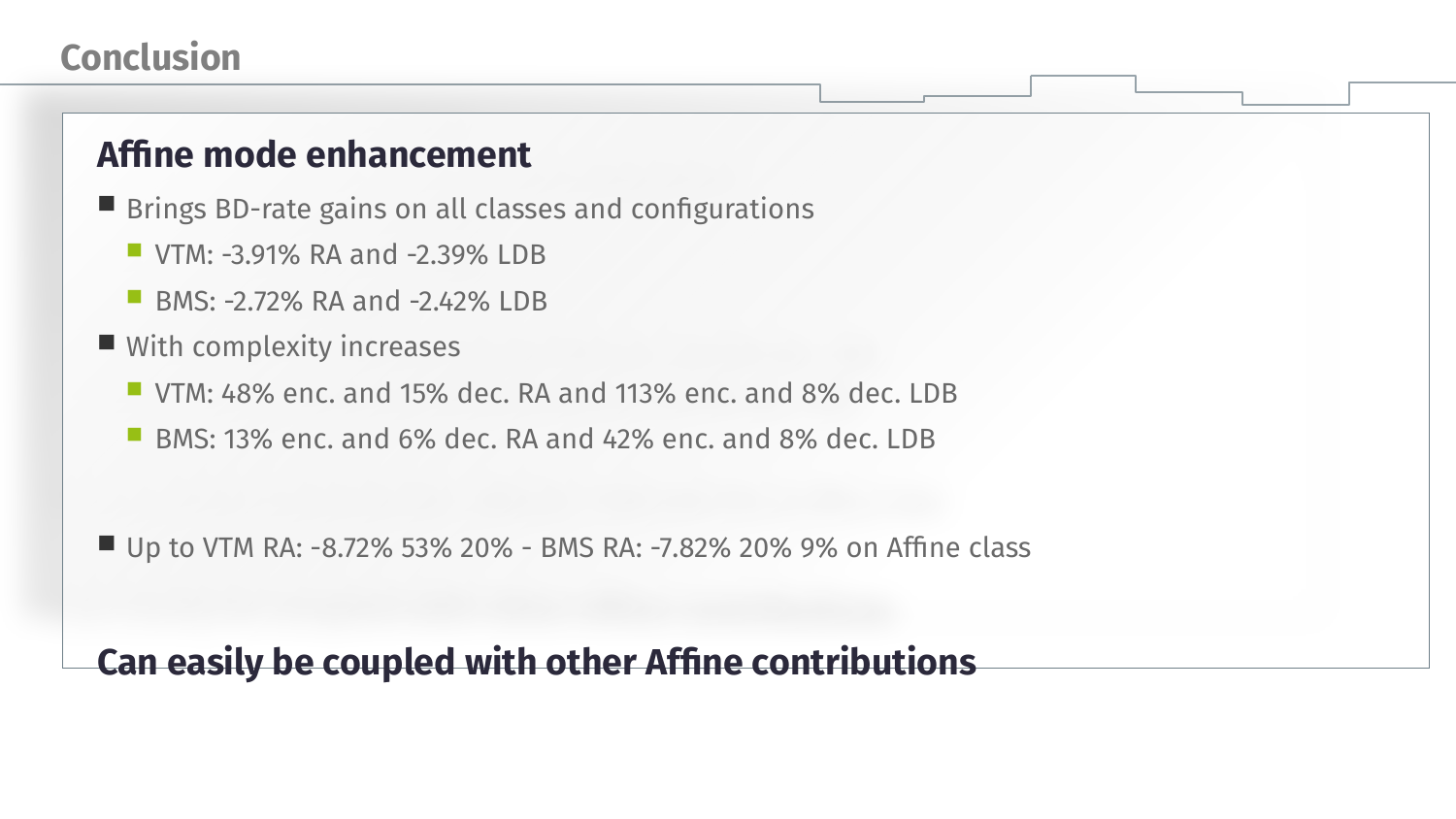

# Conclusion
Affine mode enhancement
Brings BD-rate gains on all classes and configurations
VTM: -3.91% RA and -2.39% LDB
BMS: -2.72% RA and -2.42% LDB
With complexity increases
VTM: 48% enc. and 15% dec. RA and 113% enc. and 8% dec. LDB
BMS: 13% enc. and 6% dec. RA and 42% enc. and 8% dec. LDB

Up to VTM RA: -8.72% 53% 20% - BMS RA: -7.82% 20% 9% on Affine class

Can easily be coupled with other Affine contributions